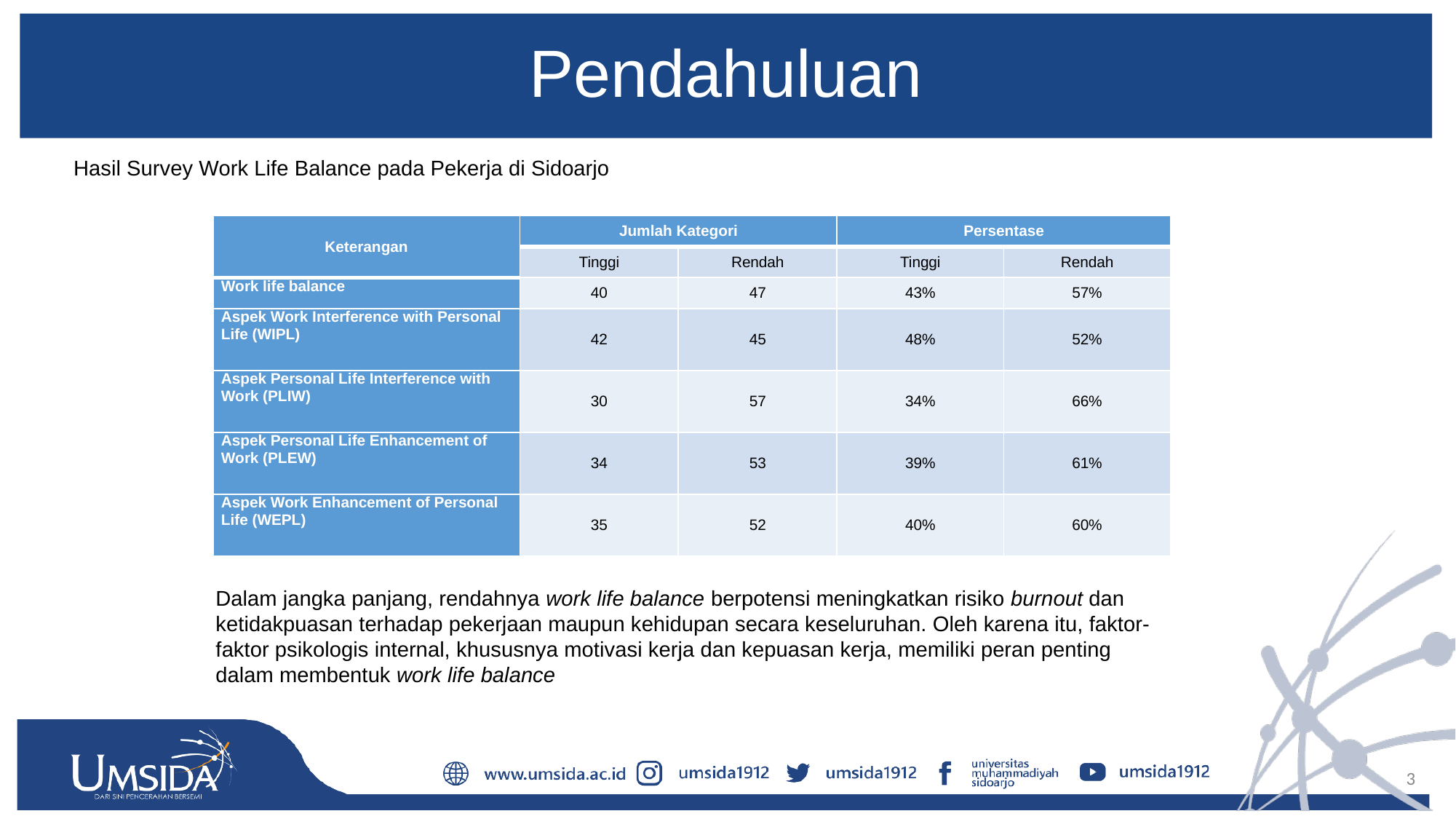

# Pendahuluan
Hasil Survey Work Life Balance pada Pekerja di Sidoarjo
| Keterangan | Jumlah Kategori |  | Persentase |  |
| --- | --- | --- | --- | --- |
|  | Tinggi | Rendah | Tinggi | Rendah |
| Work life balance | 40 | 47 | 43% | 57% |
| Aspek Work Interference with Personal Life (WIPL) | 42 | 45 | 48% | 52% |
| Aspek Personal Life Interference with Work (PLIW) | 30 | 57 | 34% | 66% |
| Aspek Personal Life Enhancement of Work (PLEW) | 34 | 53 | 39% | 61% |
| Aspek Work Enhancement of Personal Life (WEPL) | 35 | 52 | 40% | 60% |
Dalam jangka panjang, rendahnya work life balance berpotensi meningkatkan risiko burnout dan ketidakpuasan terhadap pekerjaan maupun kehidupan secara keseluruhan. Oleh karena itu, faktor-faktor psikologis internal, khususnya motivasi kerja dan kepuasan kerja, memiliki peran penting dalam membentuk work life balance